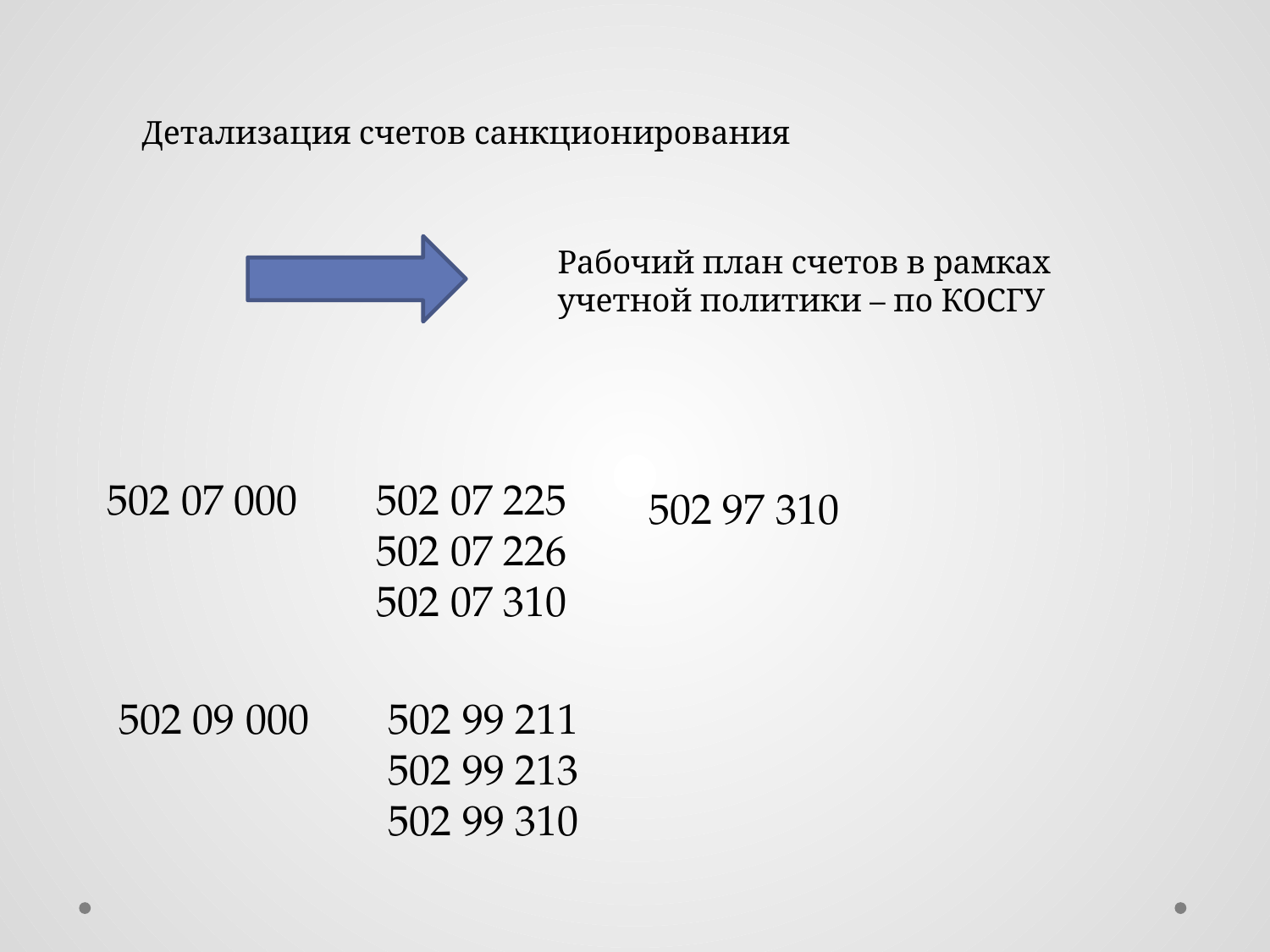

Детализация счетов санкционирования

Рабочий план счетов в рамках учетной политики – по КОСГУ
502 07 000
502 07 225
502 07 226
502 07 310
502 97 310
502 09 000
502 99 211
502 99 213
502 99 310